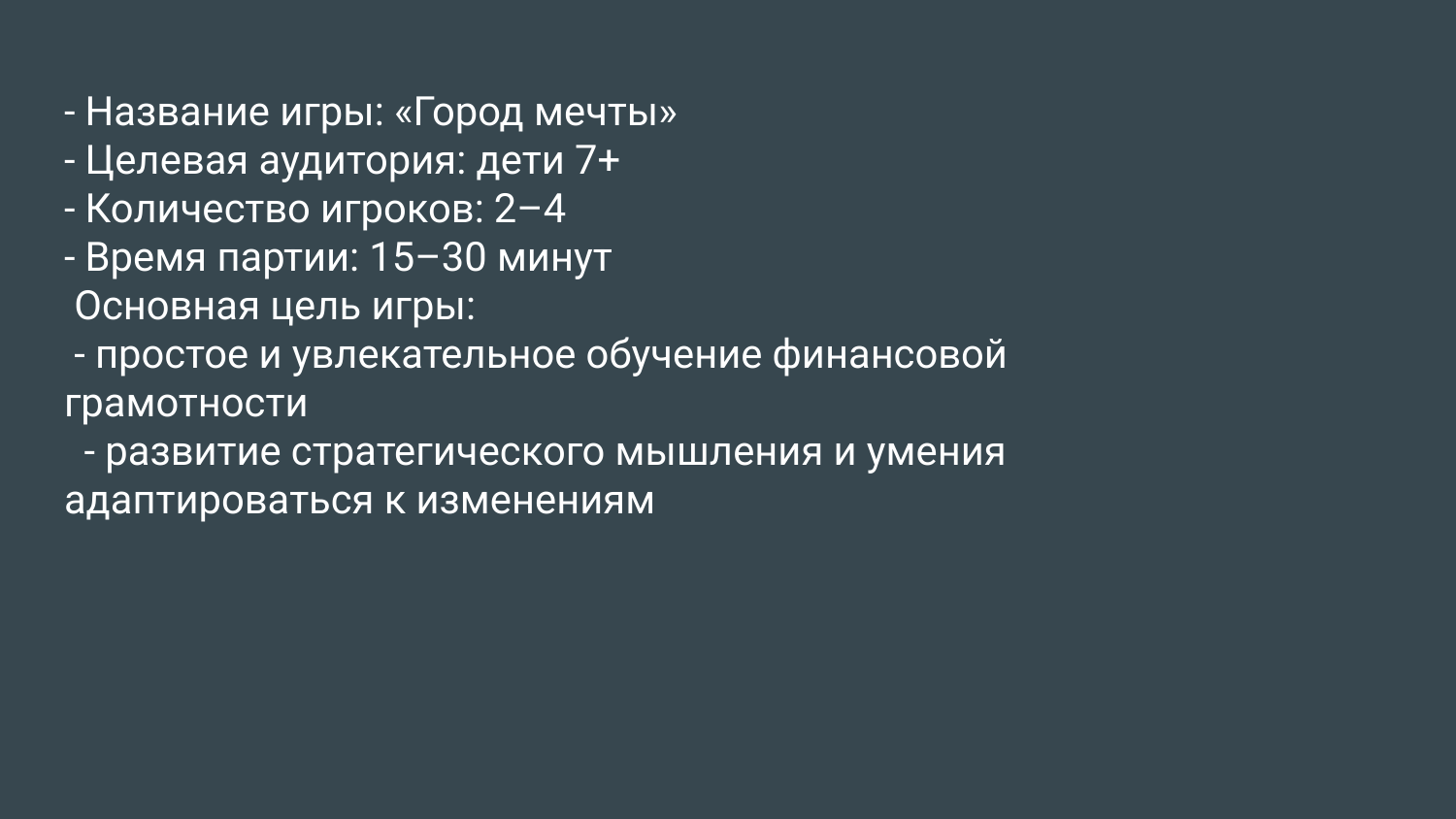

# - Название игры: «Город мечты»
- Целевая аудитория: дети 7+
- Количество игроков: 2–4
- Время партии: 15–30 минут
 Основная цель игры:
 - простое и увлекательное обучение финансовой грамотности
  - развитие стратегического мышления и умения адаптироваться к изменениям